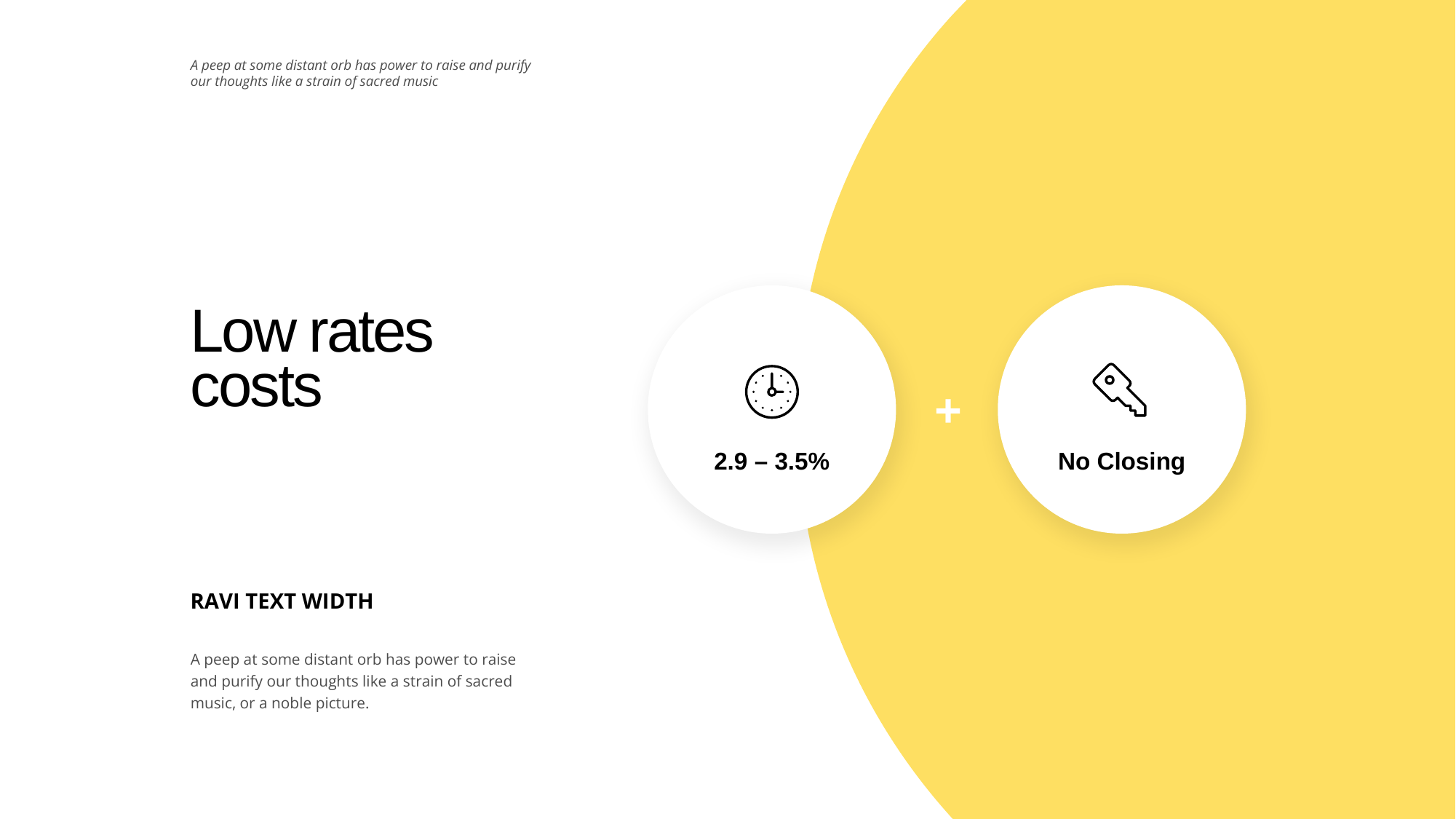

47
A peep at some distant orb has power to raise and purify our thoughts like a strain of sacred music
# Low rates costs
2.9 – 3.5%
No Closing

+
RAVI TEXT WIDTH
A peep at some distant orb has power to raise and purify our thoughts like a strain of sacred music, or a noble picture.